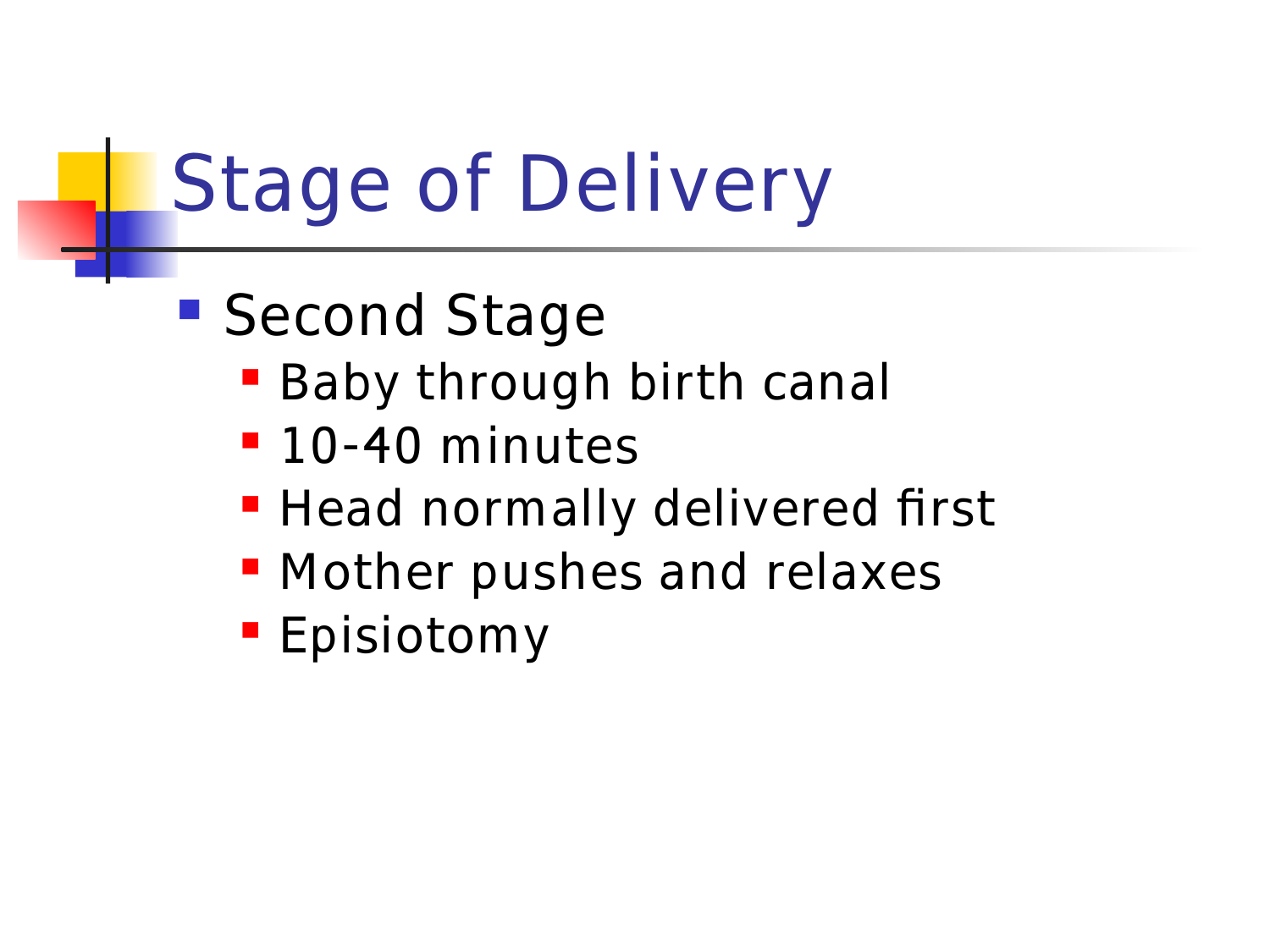

# Stage of Delivery
Second Stage
Baby through birth canal
10-40 minutes
Head normally delivered first
Mother pushes and relaxes
Episiotomy